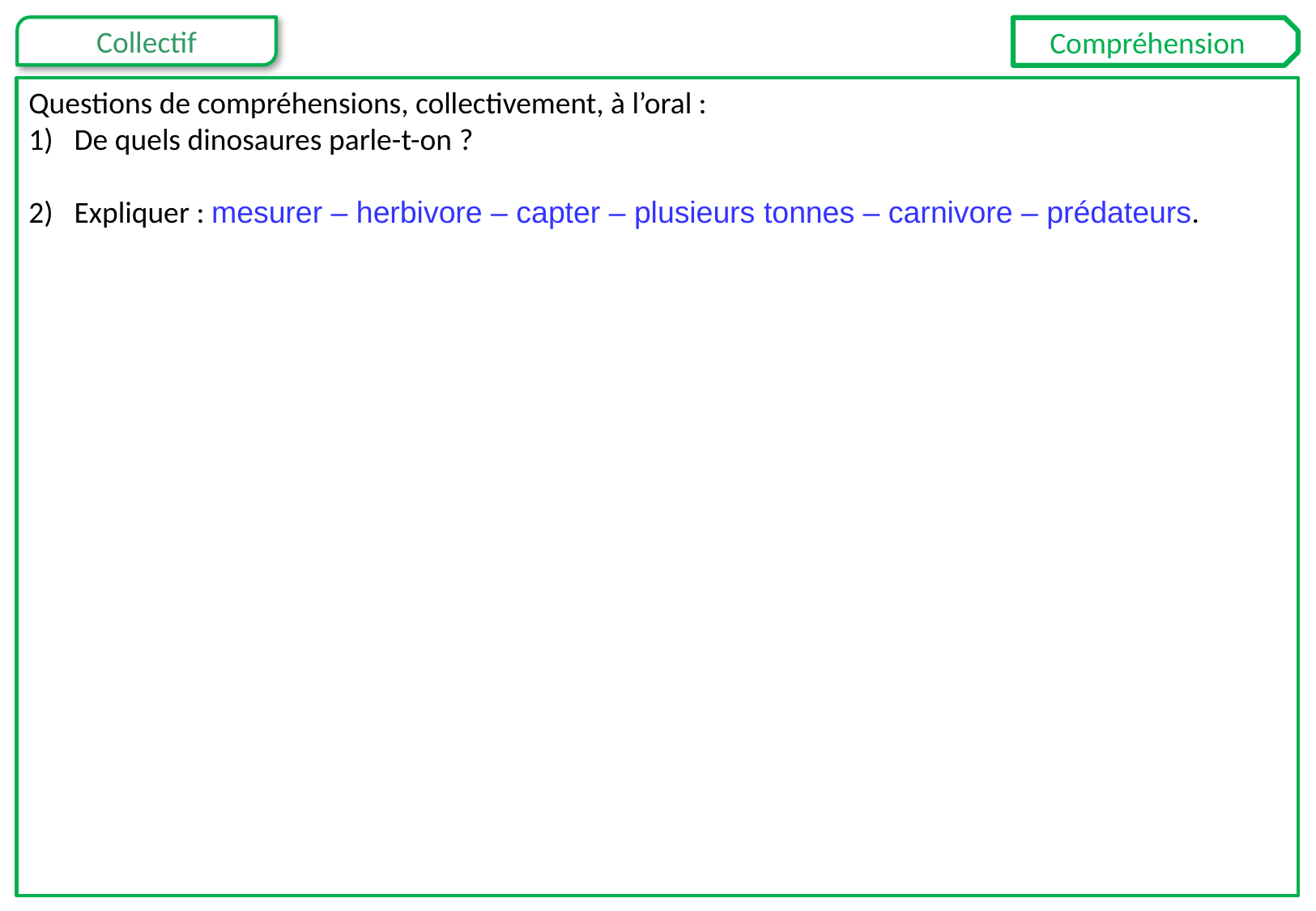

Compréhension
Questions de compréhensions, collectivement, à l’oral :
De quels dinosaures parle-t-on ?

Expliquer : mesurer – herbivore – capter – plusieurs tonnes – carnivore – prédateurs.